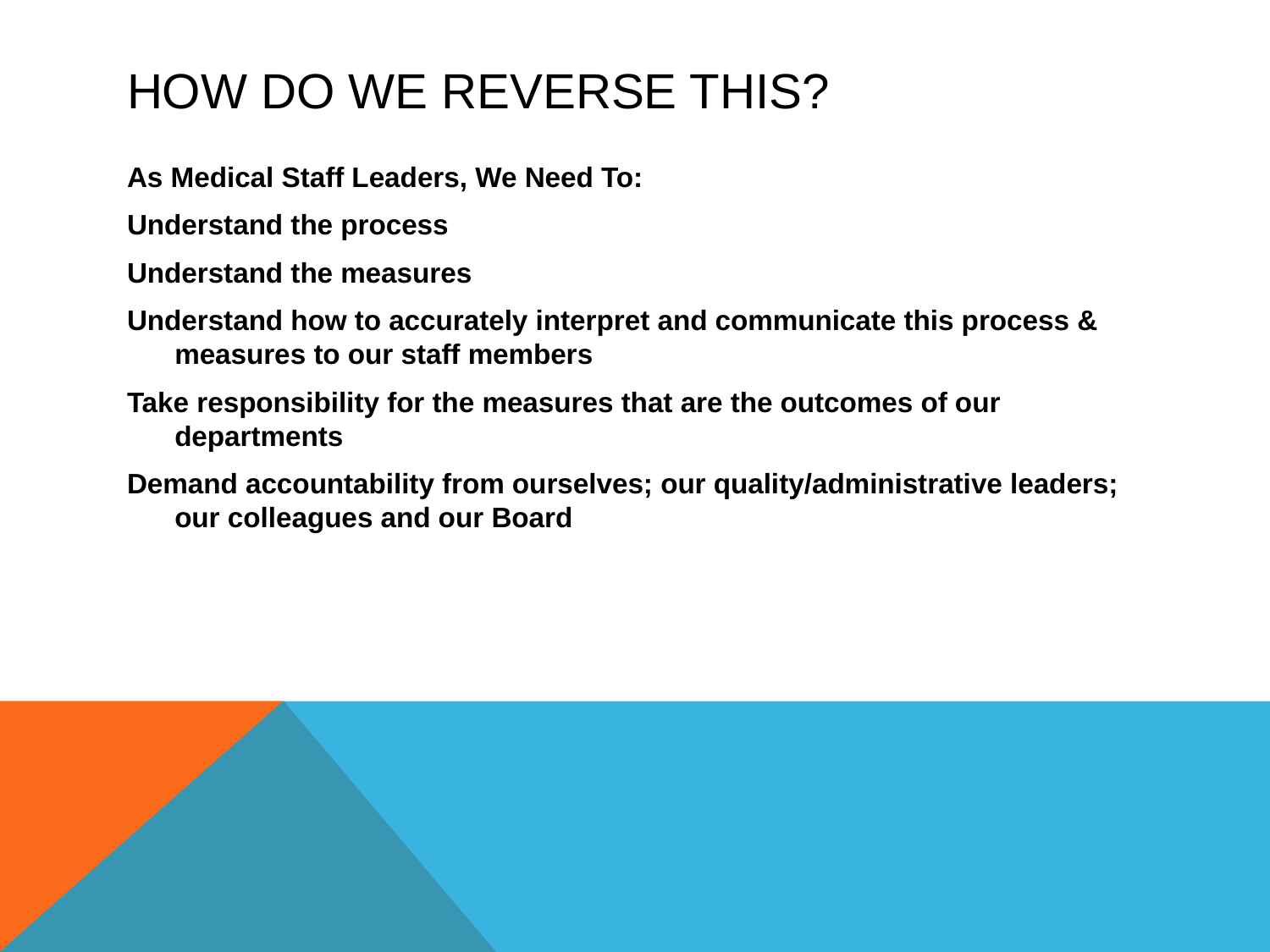

# How Do We Reverse This?
As Medical Staff Leaders, We Need To:
Understand the process
Understand the measures
Understand how to accurately interpret and communicate this process & measures to our staff members
Take responsibility for the measures that are the outcomes of our departments
Demand accountability from ourselves; our quality/administrative leaders; our colleagues and our Board